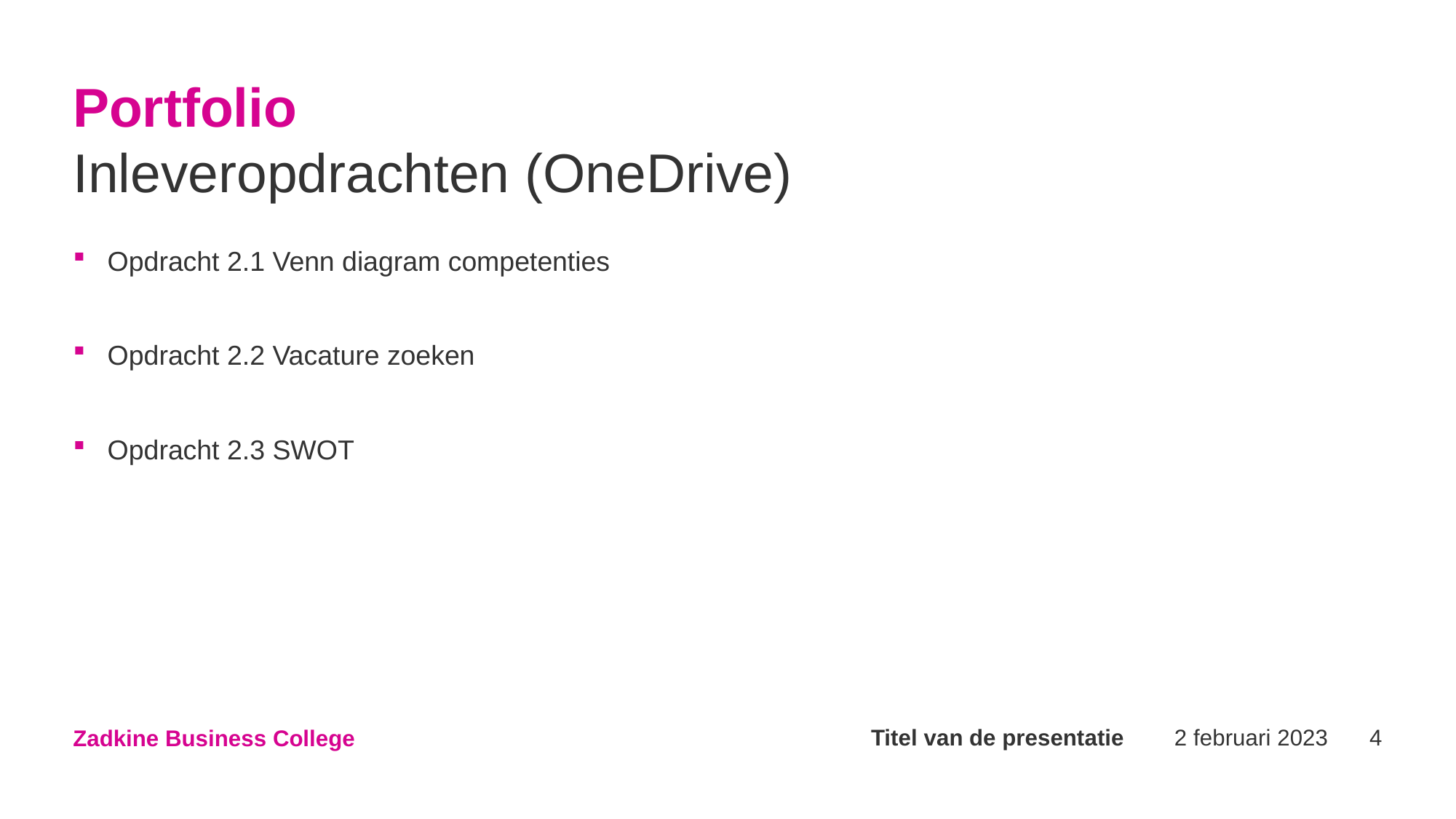

# Portfolio
Inleveropdrachten (OneDrive)
Opdracht 2.1 Venn diagram competenties

Opdracht 2.2 Vacature zoeken

Opdracht 2.3 SWOT

Titel van de presentatie
2 februari 2023
4